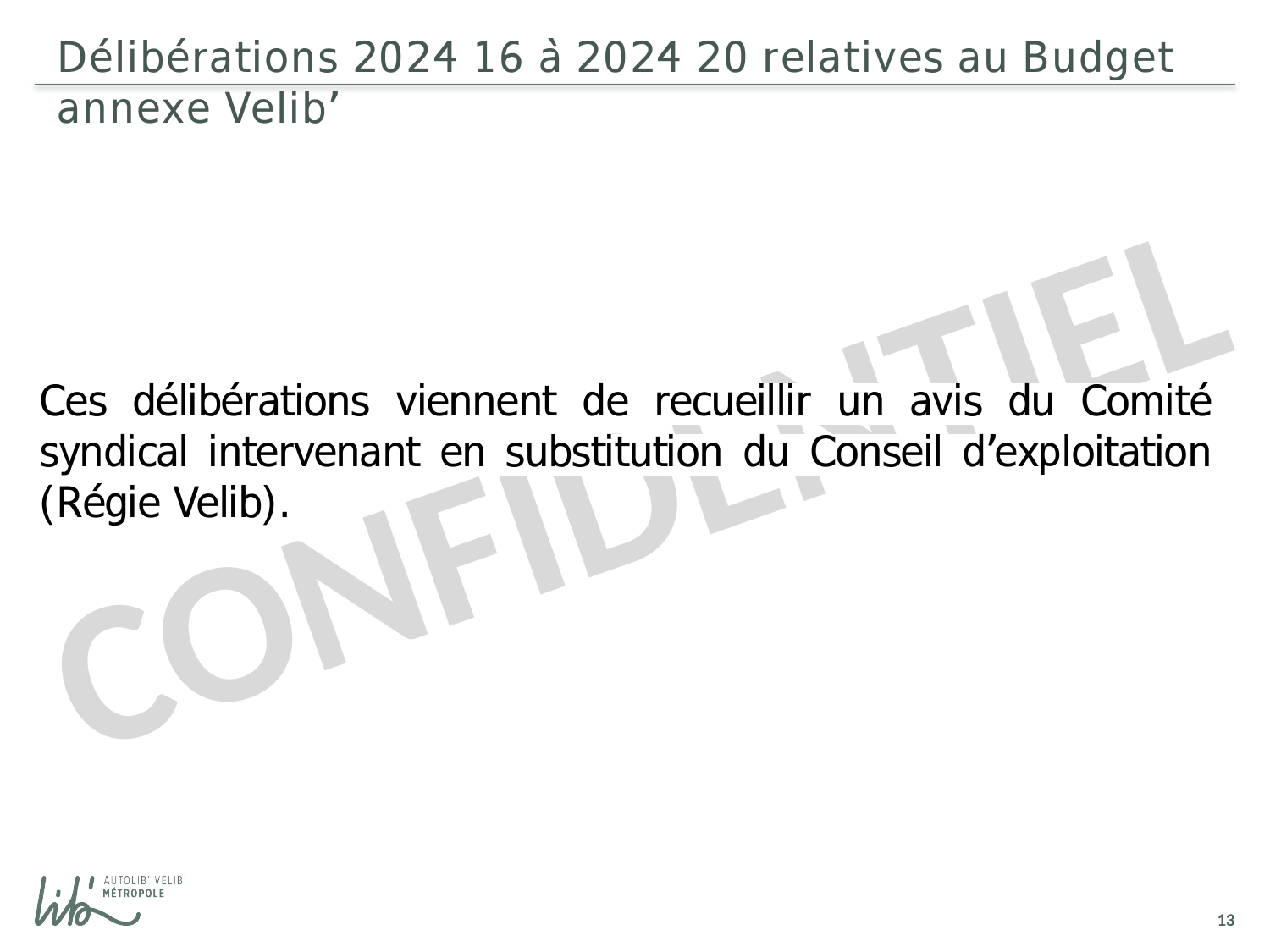

Délibérations 2024 16 à 2024 20 relatives au Budget annexe Velib’
Ces délibérations viennent de recueillir un avis du Comité syndical intervenant en substitution du Conseil d’exploitation (Régie Velib).